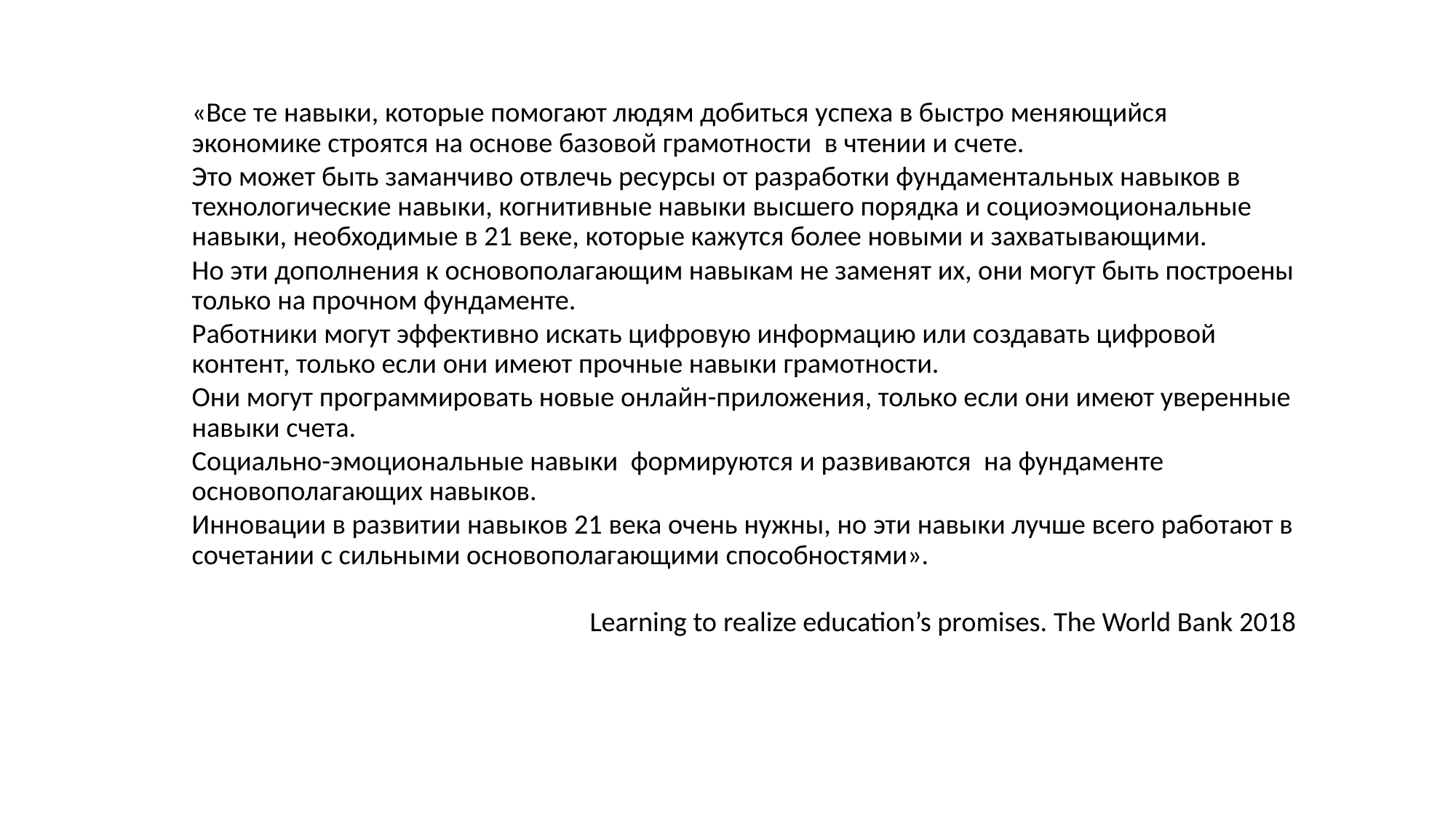

«Все те навыки, которые помогают людям добиться успеха в быстро меняющийся экономике строятся на основе базовой грамотности  в чтении и счете.
	Это может быть заманчиво отвлечь ресурсы от разработки фундаментальных навыков в технологические навыки, когнитивные навыки высшего порядка и социоэмоциональные навыки, необходимые в 21 веке, которые кажутся более новыми и захватывающими.
	Но эти дополнения к основополагающим навыкам не заменят их, они могут быть построены только на прочном фундаменте.
	Работники могут эффективно искать цифровую информацию или создавать цифровой контент, только если они имеют прочные навыки грамотности.
	Они могут программировать новые онлайн-приложения, только если они имеют уверенные навыки счета.
	Социально-эмоциональные навыки  формируются и развиваются  на фундаменте основополагающих навыков.
	Инновации в развитии навыков 21 века очень нужны, но эти навыки лучше всего работают в сочетании с сильными основополагающими способностями».

Learning to realize education’s promises. The World Bank 2018